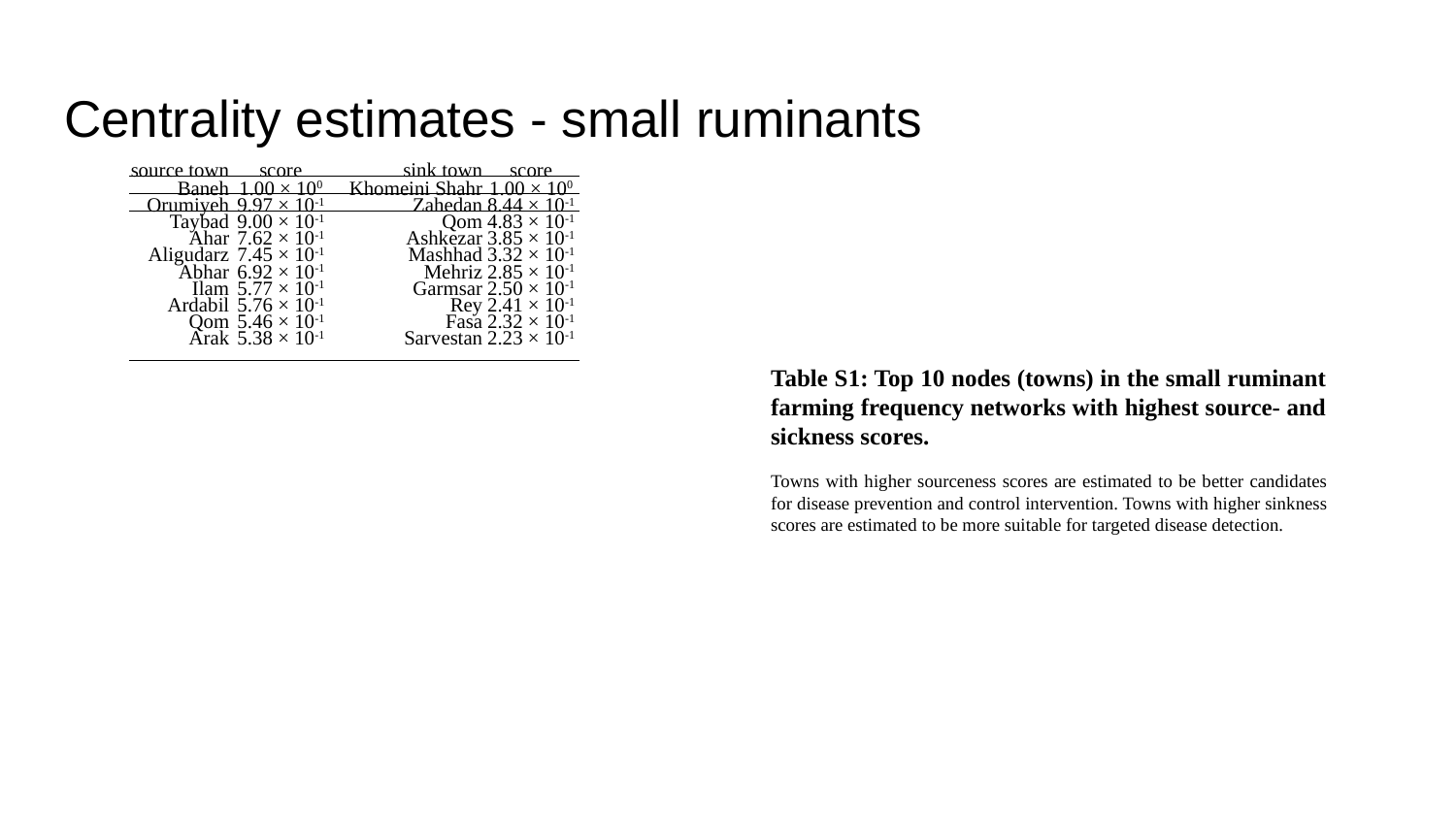

# Centrality estimates - small ruminants
| source town | score | sink town | score |
| --- | --- | --- | --- |
| Baneh | 1.00 × 100 | Khomeini Shahr | 1.00 × 100 |
| Orumiyeh | 9.97 × 10-1 | Zahedan | 8.44 × 10-1 |
| Taybad | 9.00 × 10-1 | Qom | 4.83 × 10-1 |
| Ahar | 7.62 × 10-1 | Ashkezar | 3.85 × 10-1 |
| Aligudarz | 7.45 × 10-1 | Mashhad | 3.32 × 10-1 |
| Abhar | 6.92 × 10-1 | Mehriz | 2.85 × 10-1 |
| Ilam | 5.77 × 10-1 | Garmsar | 2.50 × 10-1 |
| Ardabil | 5.76 × 10-1 | Rey | 2.41 × 10-1 |
| Qom | 5.46 × 10-1 | Fasa | 2.32 × 10-1 |
| Arak | 5.38 × 10-1 | Sarvestan | 2.23 × 10-1 |
Table S1: Top 10 nodes (towns) in the small ruminant farming frequency networks with highest source- and sickness scores.
Towns with higher sourceness scores are estimated to be better candidates for disease prevention and control intervention. Towns with higher sinkness scores are estimated to be more suitable for targeted disease detection.